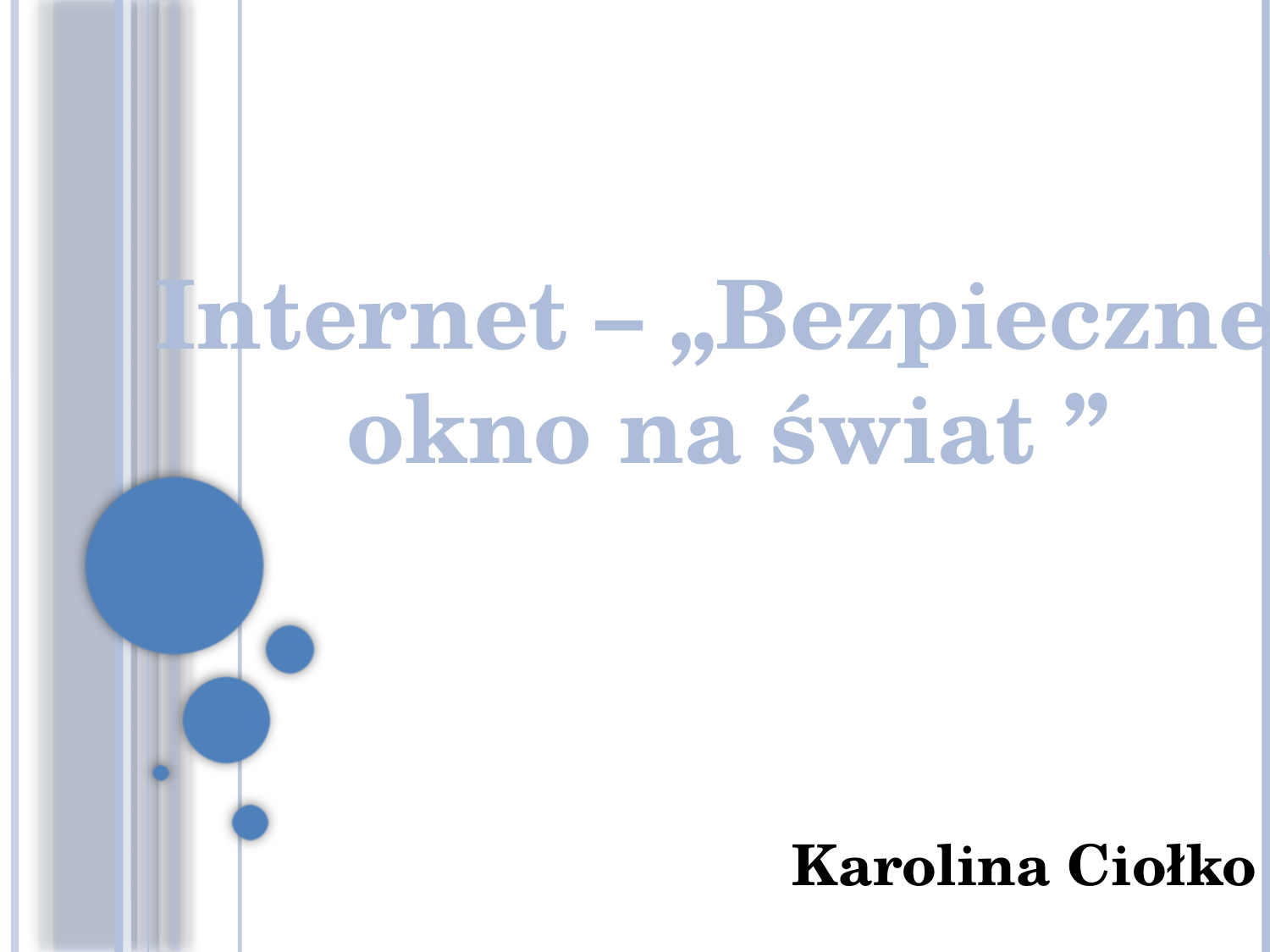

Internet – „Bezpieczne
okno na świat ”

Karolina Ciołko